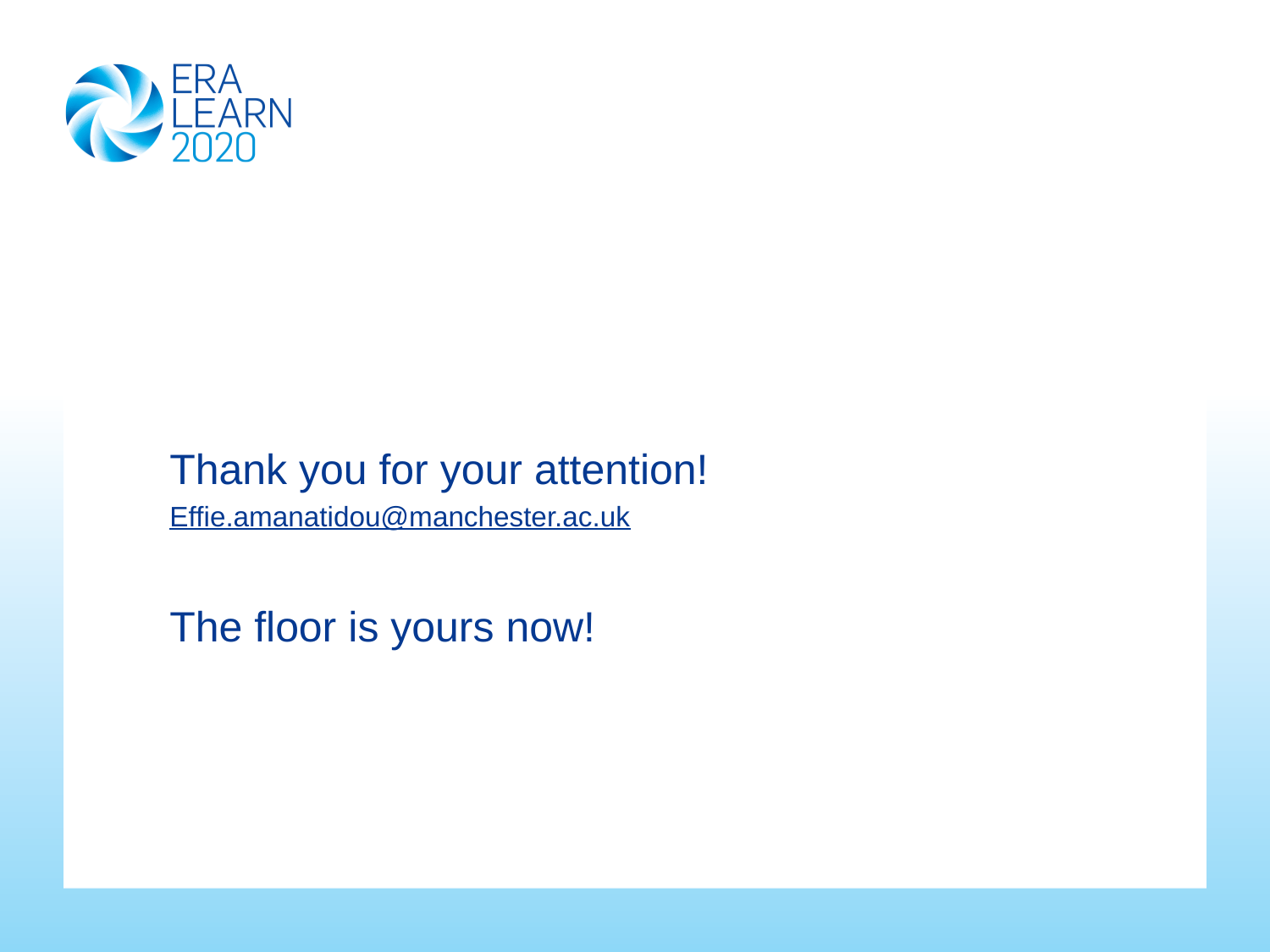

#

Thank you for your attention!
Effie.amanatidou@manchester.ac.uk

The floor is yours now!